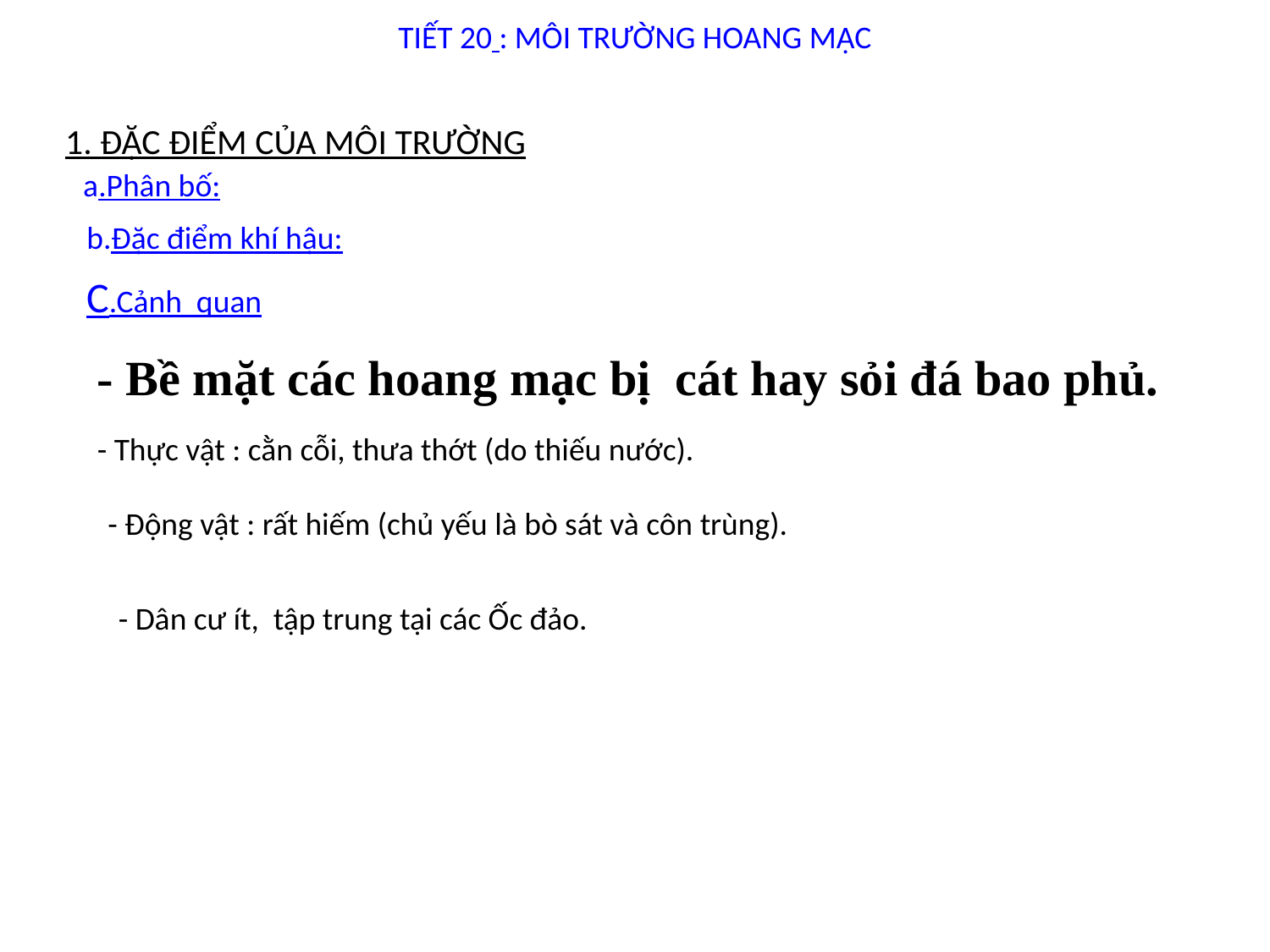

TIẾT 20 : MÔI TRƯỜNG HOANG MẠC
1. ĐẶC ĐIỂM CỦA MÔI TRƯỜNG
 a.Phân bố:
b.Đặc điểm khí hậu:
C.Cảnh  quan
# - Bề mặt các hoang mạc bị  cát hay sỏi đá bao phủ.
- Thực vật : cằn cỗi, thưa thớt (do thiếu nước).
- Động vật : rất hiếm (chủ yếu là bò sát và côn trùng).
- Dân cư ít,  tập trung tại các Ốc đảo.